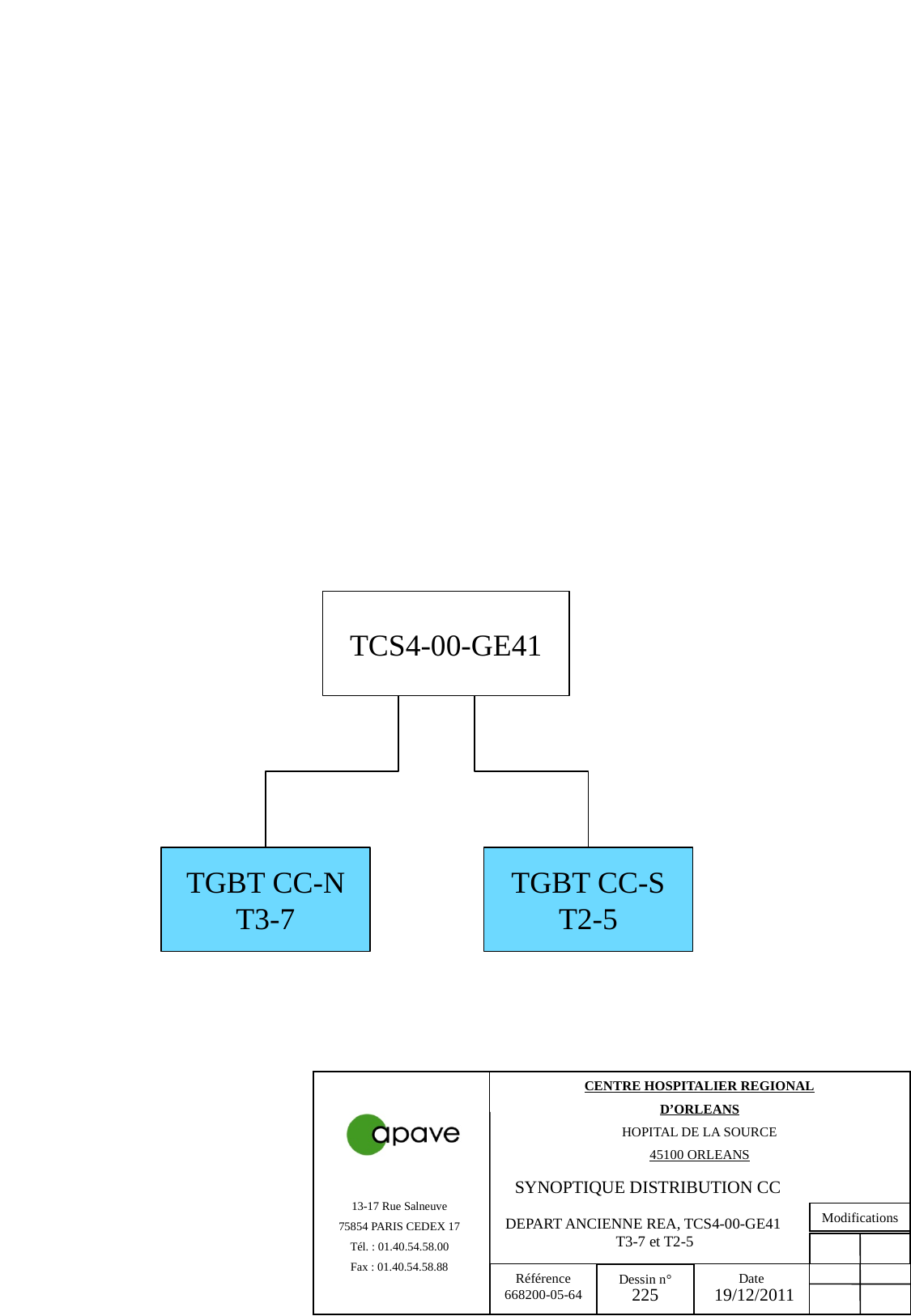

TCS4-00-GE41
TGBT CC-N
T3-7
TGBT CC-S
T2-5
SYNOPTIQUE DISTRIBUTION CC
DEPART ANCIENNE REA, TCS4-00-GE41
T3-7 et T2-5
225
19/12/2011